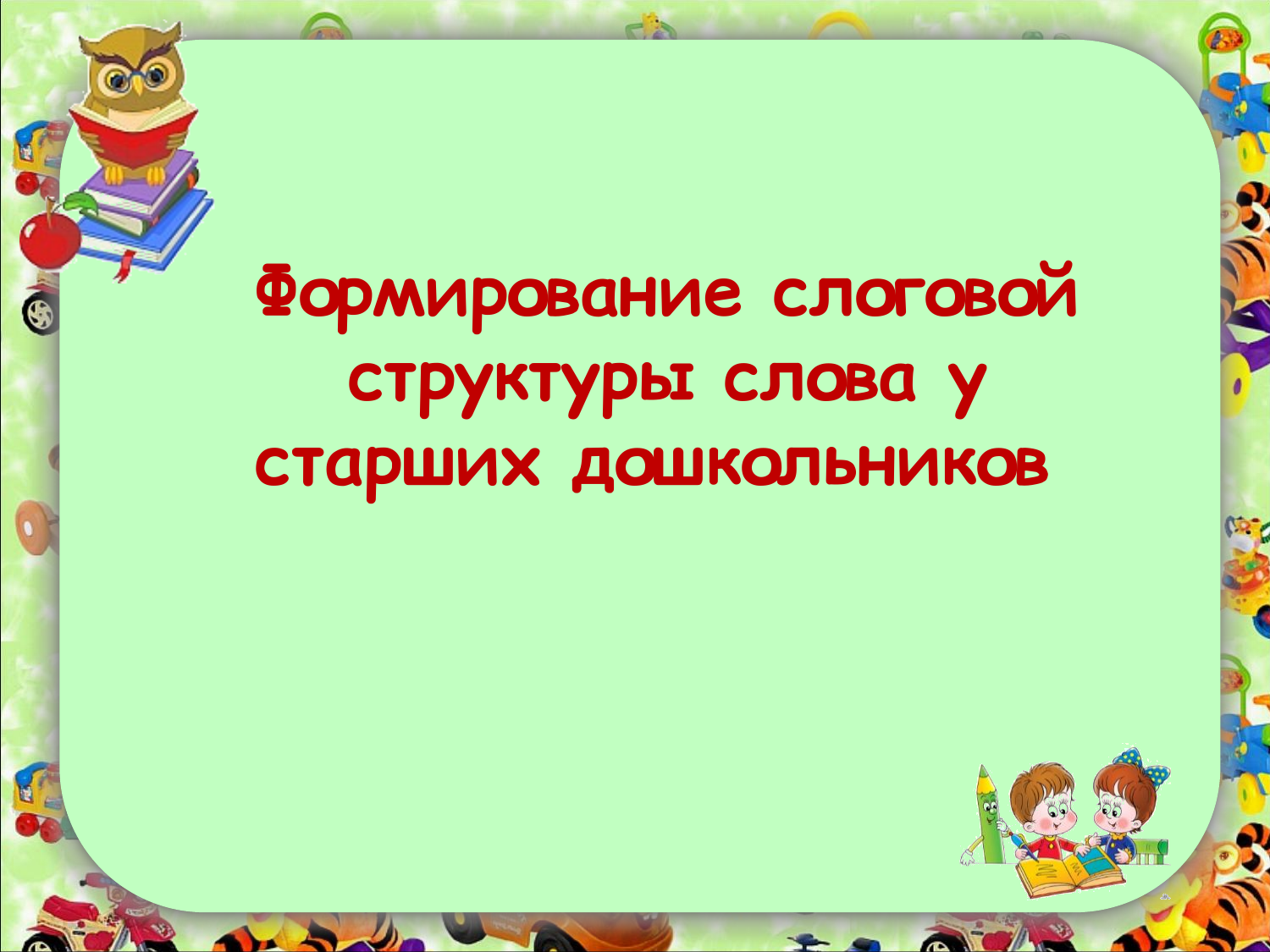

Формирование слоговой структуры слова у старших дошкольников